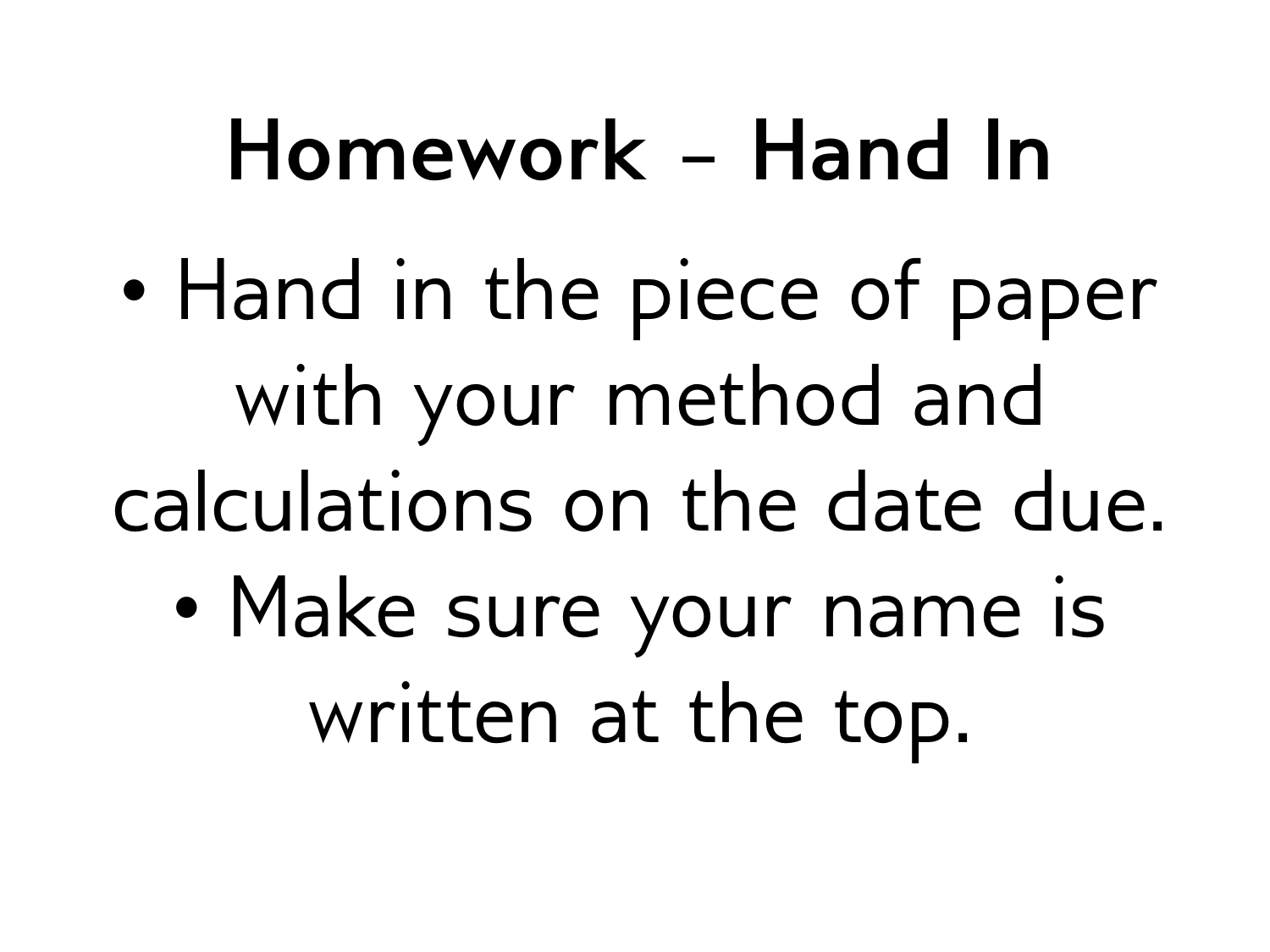

Homework – Hand In

• Hand in the piece of paper with your method and calculations on the date due.
• Make sure your name is written at the top.